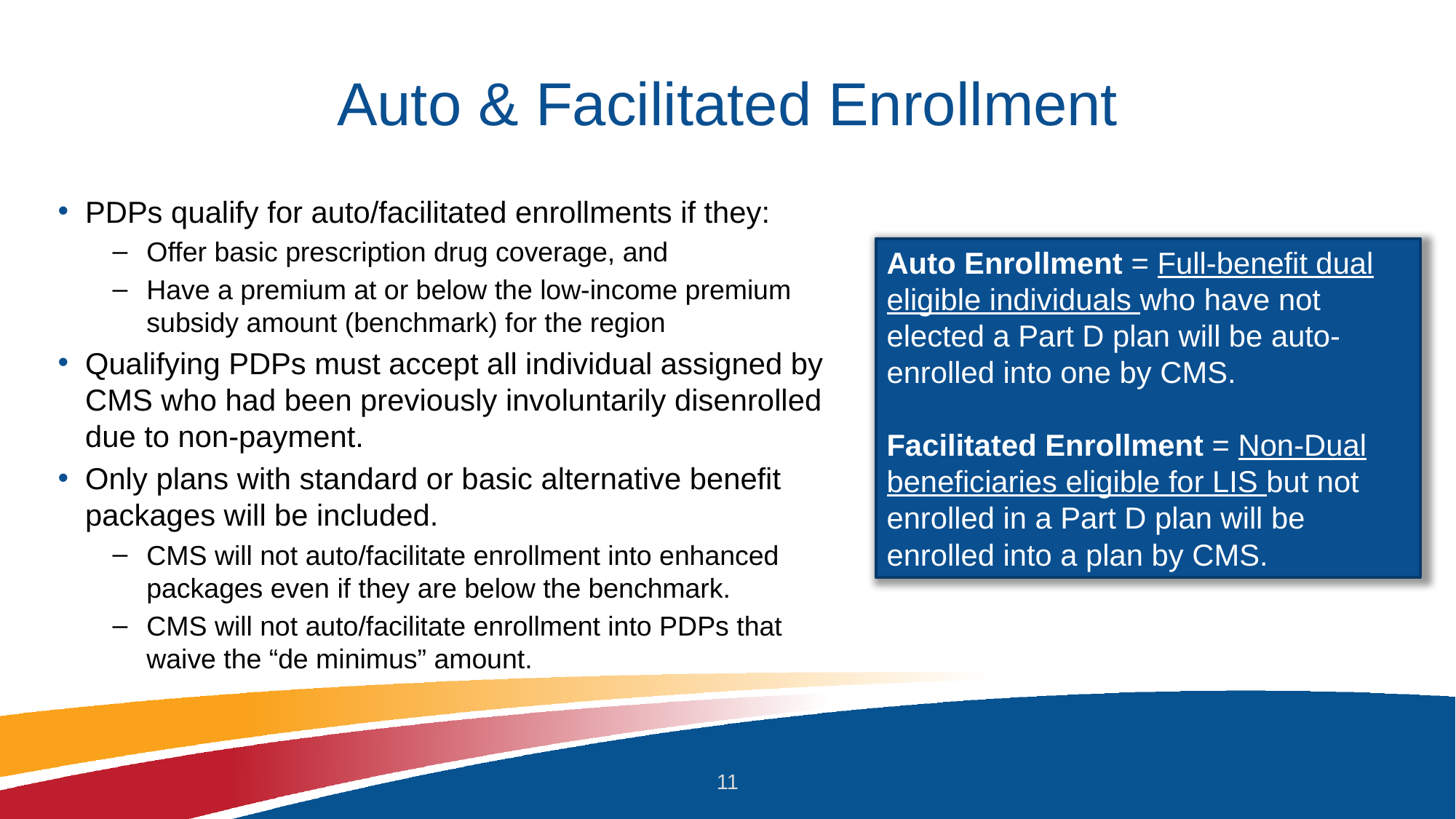

# Auto & Facilitated Enrollment
PDPs qualify for auto/facilitated enrollments if they:
Offer basic prescription drug coverage, and
Have a premium at or below the low-income premium subsidy amount (benchmark) for the region
Qualifying PDPs must accept all individual assigned by CMS who had been previously involuntarily disenrolled due to non-payment.
Only plans with standard or basic alternative benefit packages will be included.
CMS will not auto/facilitate enrollment into enhanced packages even if they are below the benchmark.
CMS will not auto/facilitate enrollment into PDPs that waive the “de minimus” amount.
Auto Enrollment = Full-benefit dual eligible individuals who have not elected a Part D plan will be auto-enrolled into one by CMS.

Facilitated Enrollment = Non-Dual beneficiaries eligible for LIS but not enrolled in a Part D plan will be enrolled into a plan by CMS.
11